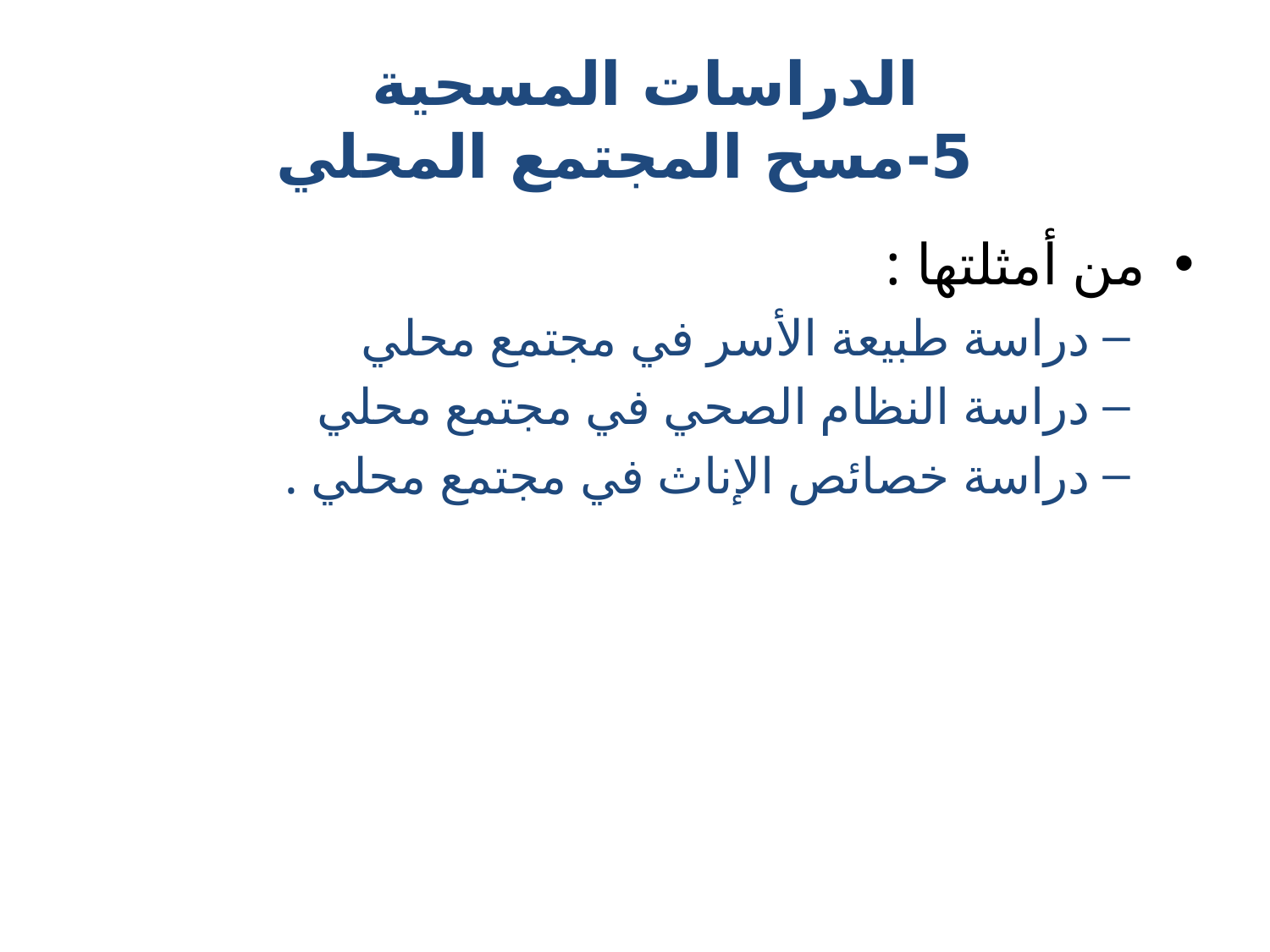

# الدراسات المسحية 5-مسح المجتمع المحلي
من أمثلتها :
دراسة طبيعة الأسر في مجتمع محلي
دراسة النظام الصحي في مجتمع محلي
دراسة خصائص الإناث في مجتمع محلي .